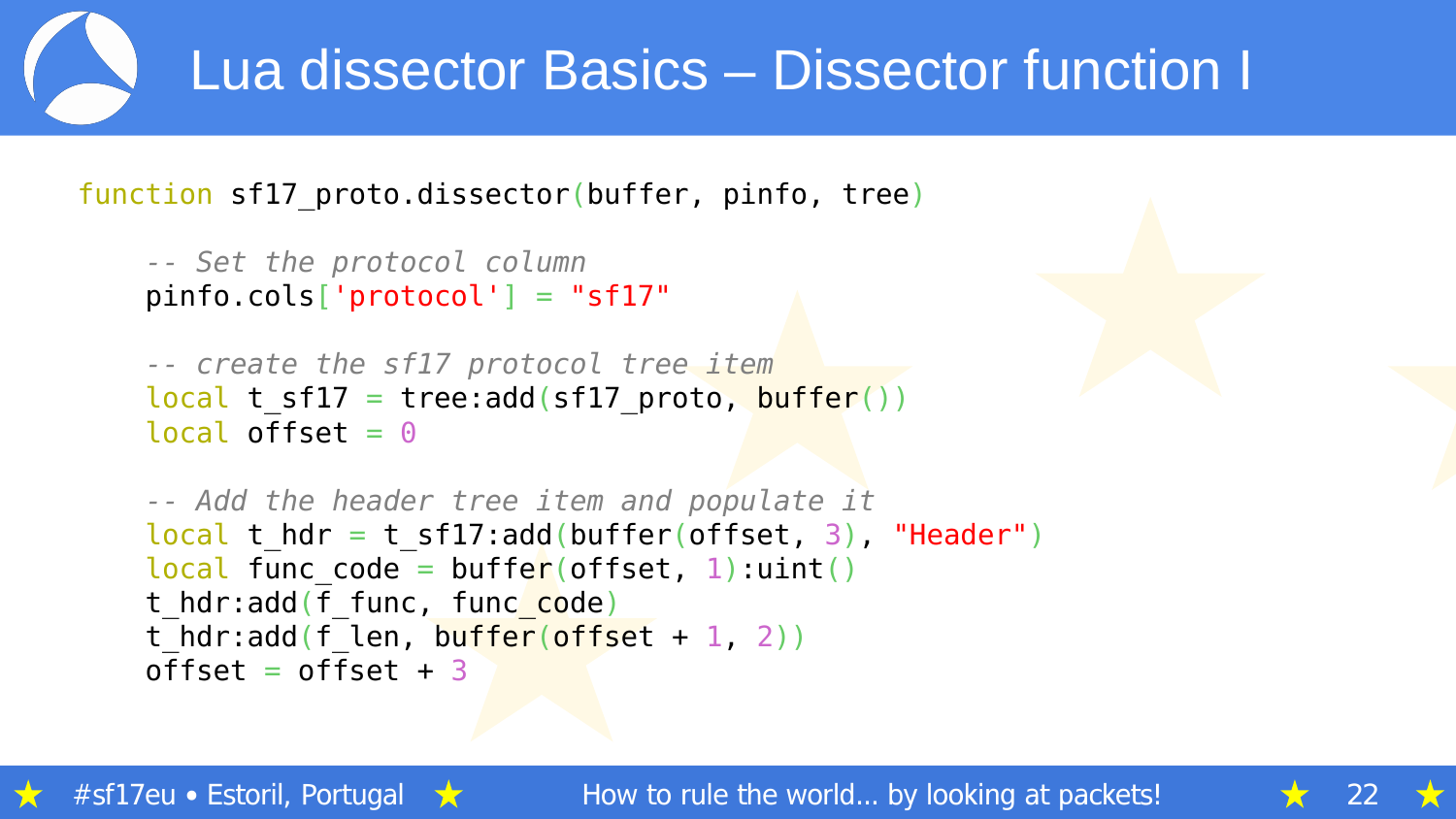

Lua dissector Basics – Dissector function I
function sf17_proto.dissector(buffer, pinfo, tree)

    -- Set the protocol column
    pinfo.cols['protocol'] = "sf17"

    -- create the sf17 protocol tree item
    local t_sf17 = tree:add(sf17_proto, buffer())
    local offset = 0

    -- Add the header tree item and populate it
    local t_hdr = t_sf17:add(buffer(offset, 3), "Header")
    local func_code = buffer(offset, 1):uint()
    t_hdr:add(f_func, func_code)
    t_hdr:add(f_len, buffer(offset + 1, 2))
    offset = offset + 3